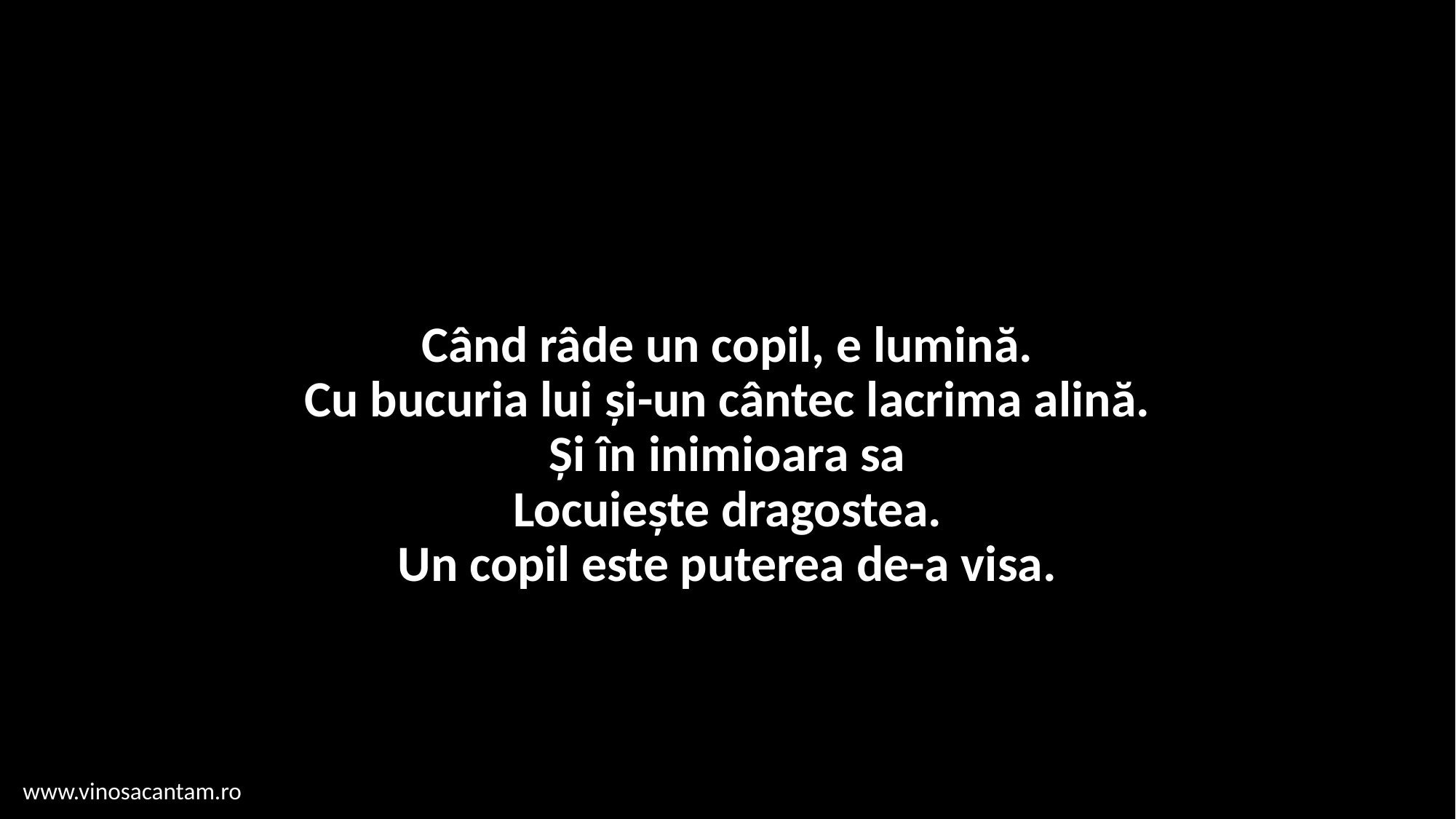

# Când râde un copil, e lumină. Cu bucuria lui şi-un cântec lacrima alină. Şi în inimioara sa Locuieşte dragostea. Un copil este puterea de-a visa.
www.vinosacantam.ro